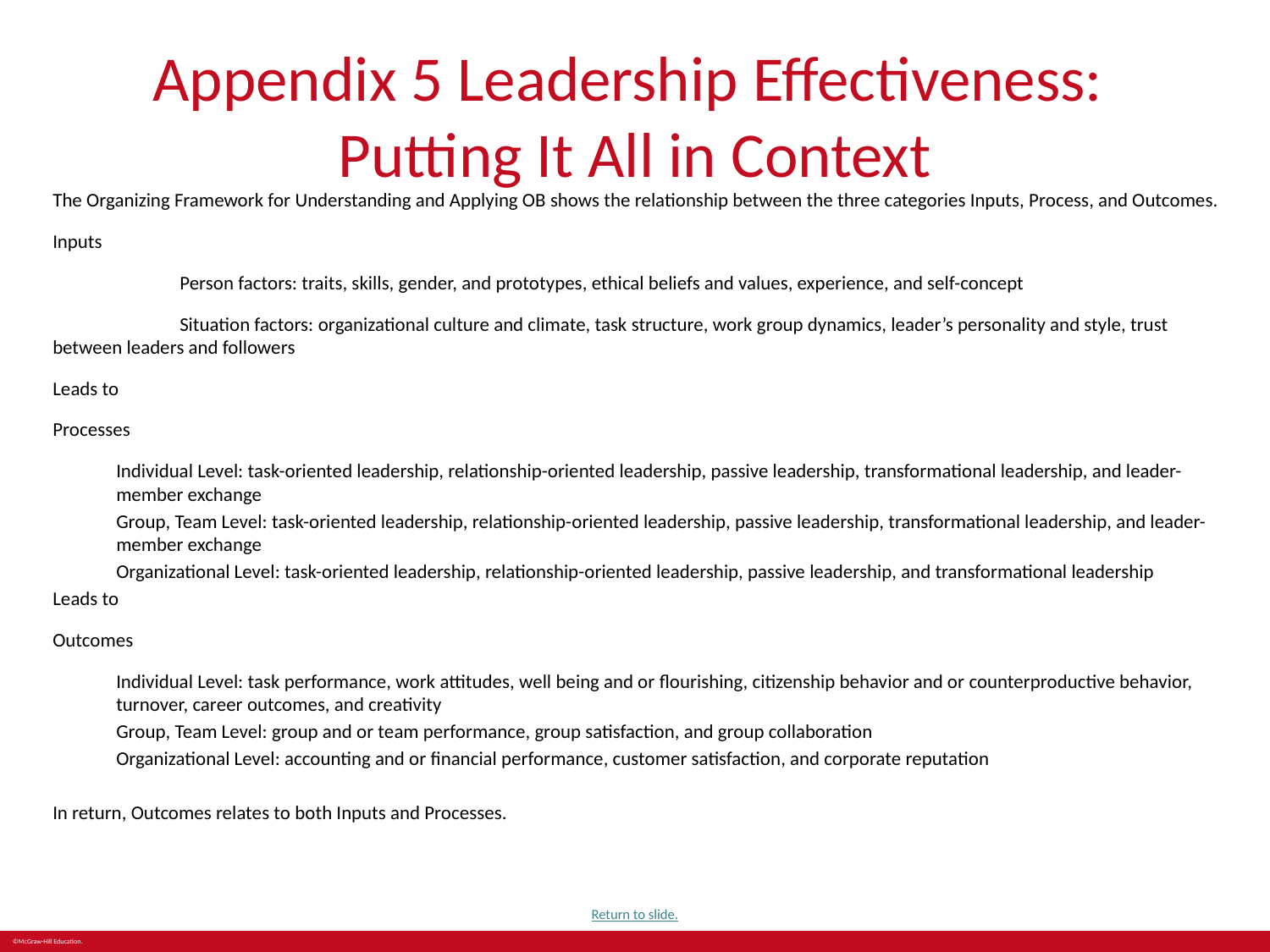

# Appendix 5 Leadership Effectiveness: Putting It All in Context
The Organizing Framework for Understanding and Applying OB shows the relationship between the three categories Inputs, Process, and Outcomes.
Inputs
	Person factors: traits, skills, gender, and prototypes, ethical beliefs and values, experience, and self-concept
	Situation factors: organizational culture and climate, task structure, work group dynamics, leader’s personality and style, trust between leaders and followers
Leads to
Processes
Individual Level: task-oriented leadership, relationship-oriented leadership, passive leadership, transformational leadership, and leader-member exchange
Group, Team Level: task-oriented leadership, relationship-oriented leadership, passive leadership, transformational leadership, and leader-member exchange
Organizational Level: task-oriented leadership, relationship-oriented leadership, passive leadership, and transformational leadership
Leads to
Outcomes
Individual Level: task performance, work attitudes, well being and or flourishing, citizenship behavior and or counterproductive behavior, turnover, career outcomes, and creativity
Group, Team Level: group and or team performance, group satisfaction, and group collaboration
Organizational Level: accounting and or financial performance, customer satisfaction, and corporate reputation

In return, Outcomes relates to both Inputs and Processes.
Return to slide.